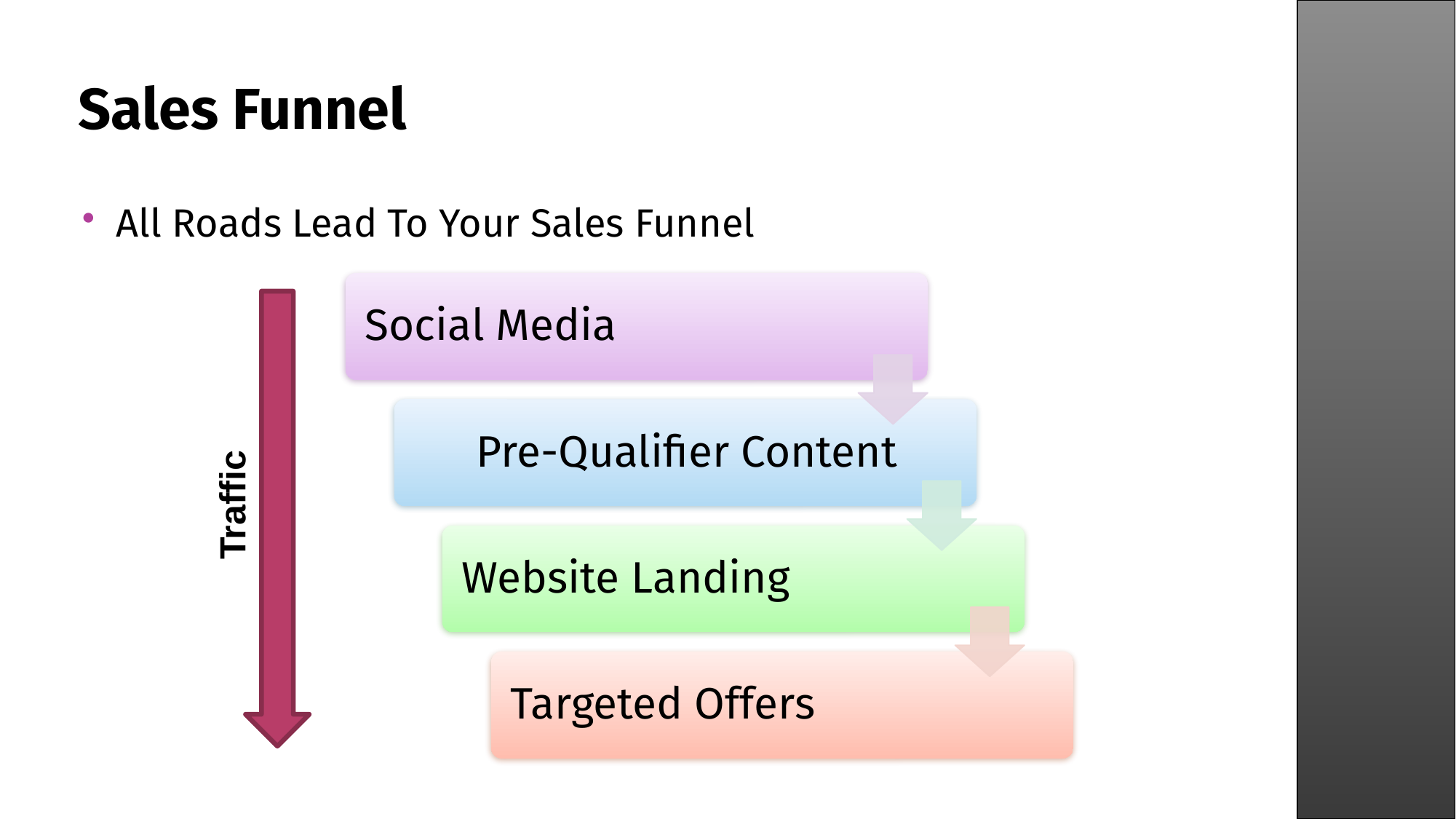

# Sales Funnel
All Roads Lead To Your Sales Funnel

Social Media
Pre-Qualifier Content
Website Landing
Targeted Offers

Traffic